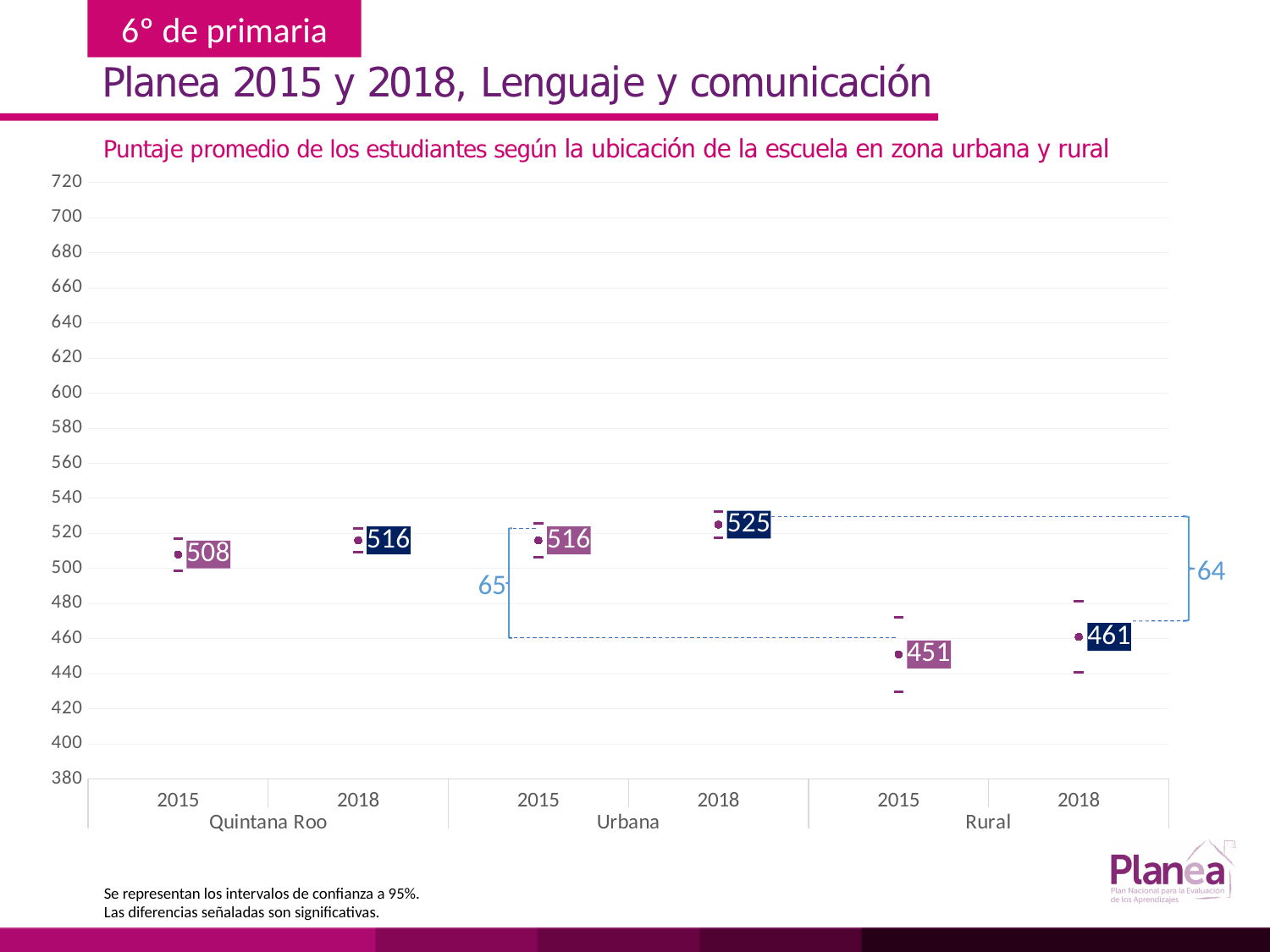

Planea 2015 y 2018, Lenguaje y comunicación

Puntaje promedio de los estudiantes según la ubicación de la escuela en zona urbana y rural

### Chart

| Category |  |  |  |
|---|---|---|---|
| 2015 | 498.846 | 517.154 | 508.0 |
| 2018 | 509.234 | 522.766 | 516.0 |
| 2015 | 506.448 | 525.552 | 516.0 |
| 2018 | 517.637 | 532.363 | 525.0 |
| 2015 | 429.707 | 472.293 | 451.0 |
| 2018 | 440.702 | 481.298 | 461.0 |
64

65
Se representan los intervalos de confianza a 95%.
Las diferencias señaladas son significativas.